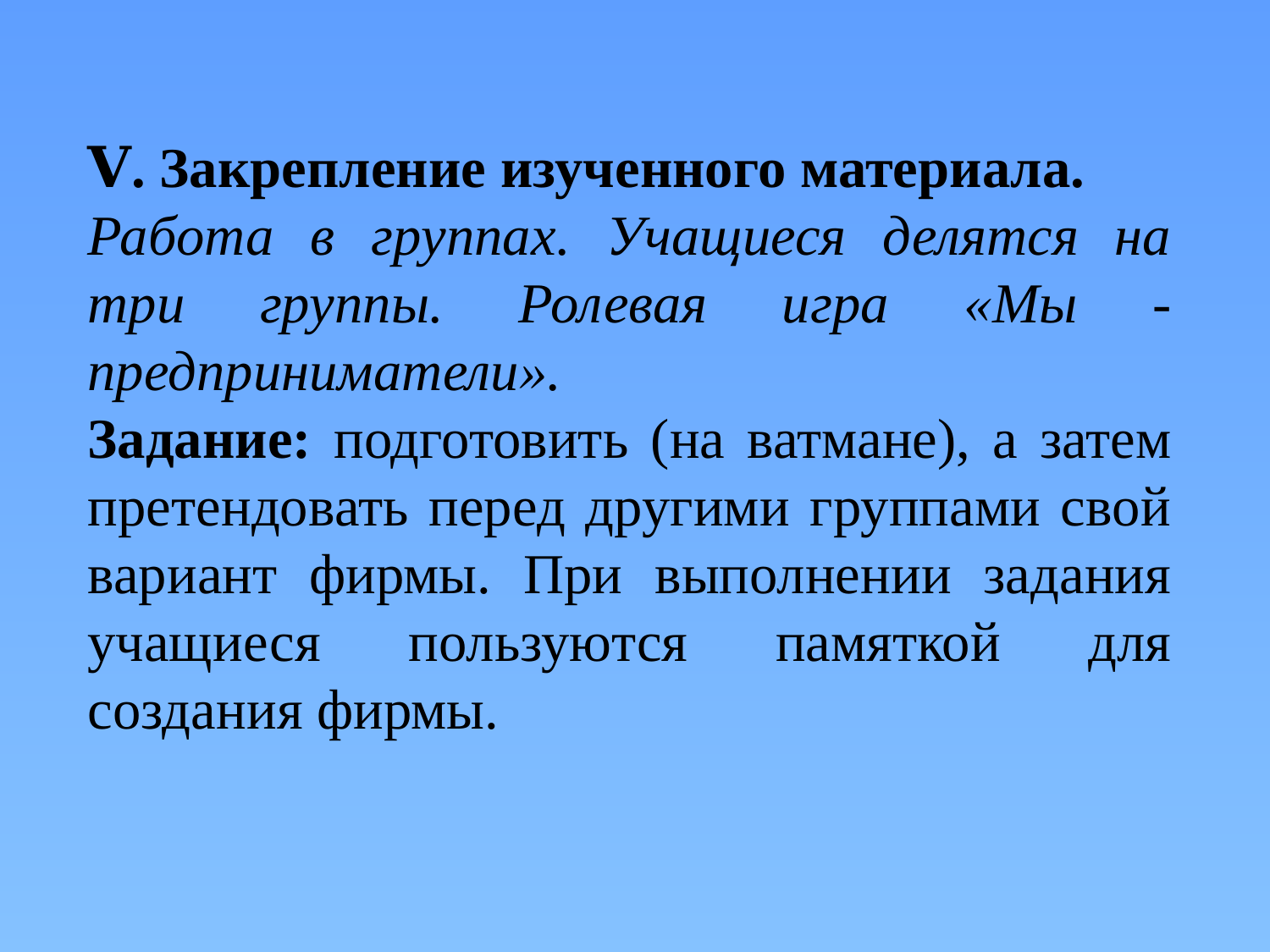

Ⅴ. Закрепление изученного материала.
Работа в группах. Учащиеся делятся на три группы. Ролевая игра «Мы - предприниматели».
Задание: подготовить (на ватмане), а затем претендовать перед другими группами свой вариант фирмы. При выполнении задания учащиеся пользуются памяткой для создания фирмы.